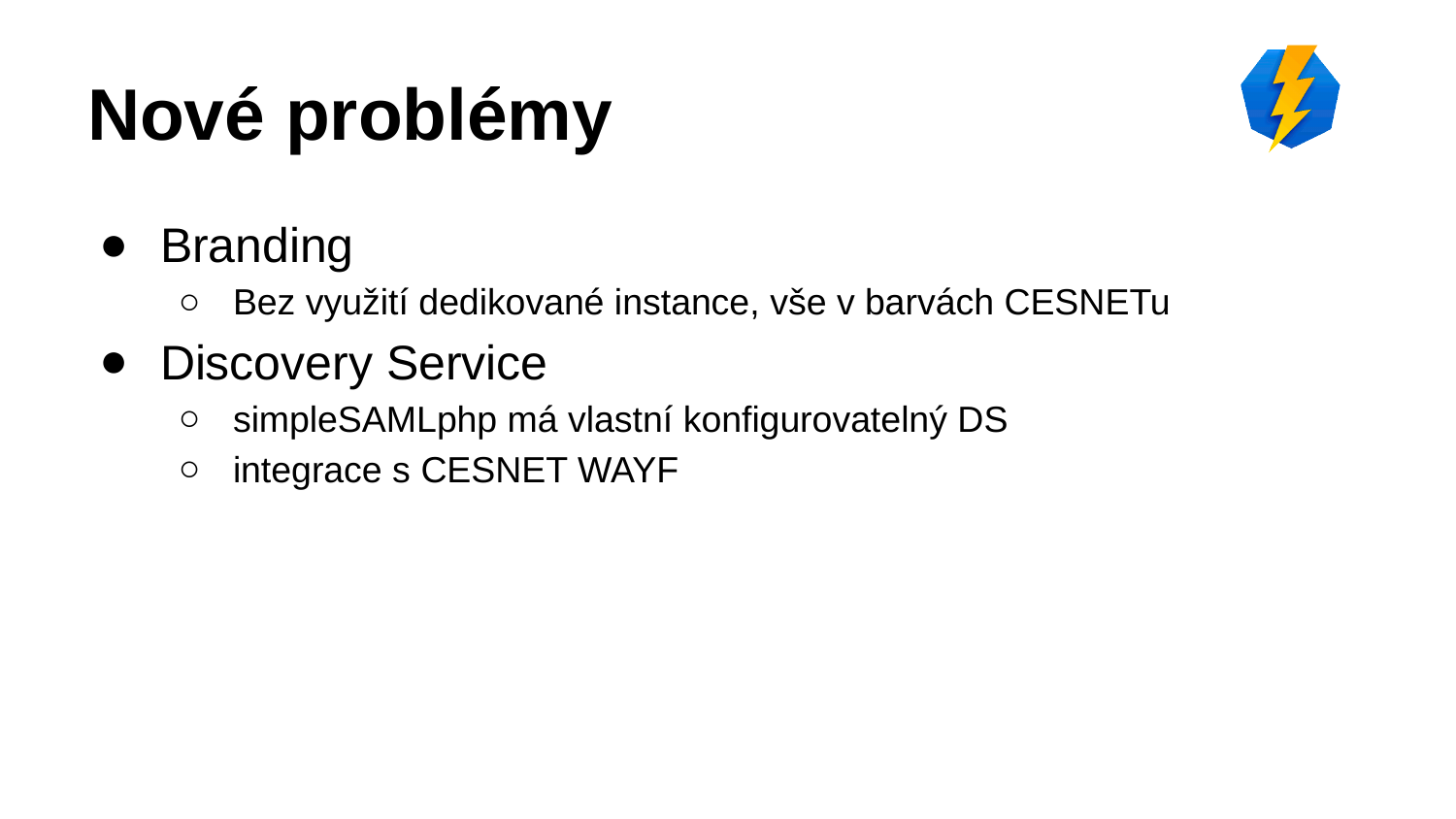

# Nové problémy
Branding
Bez využití dedikované instance, vše v barvách CESNETu
Discovery Service
simpleSAMLphp má vlastní konfigurovatelný DS
integrace s CESNET WAYF